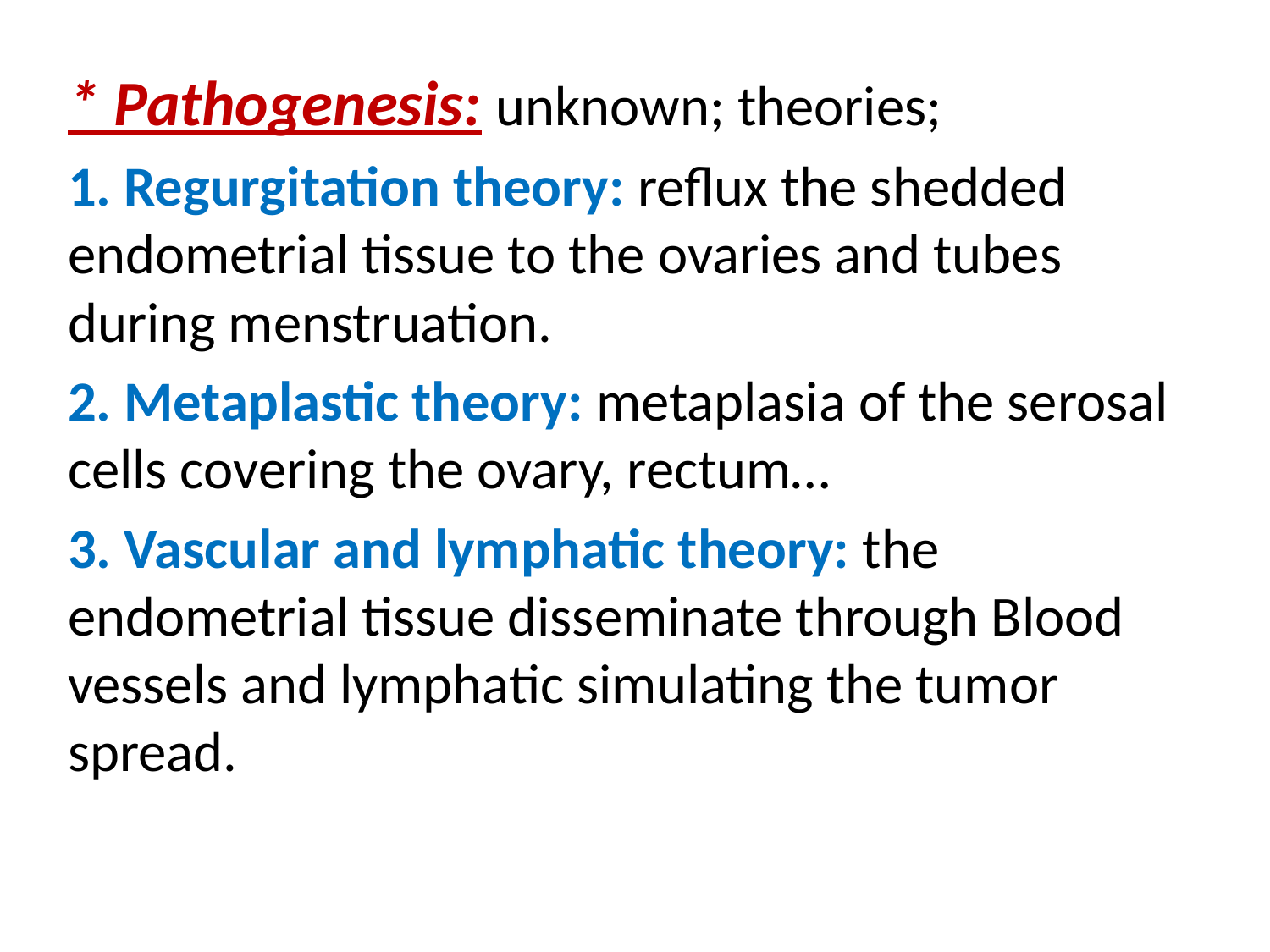

* Pathogenesis: unknown; theories;
1. Regurgitation theory: reflux the shedded endometrial tissue to the ovaries and tubes during menstruation.
2. Metaplastic theory: metaplasia of the serosal cells covering the ovary, rectum…
3. Vascular and lymphatic theory: the endometrial tissue disseminate through Blood vessels and lymphatic simulating the tumor spread.